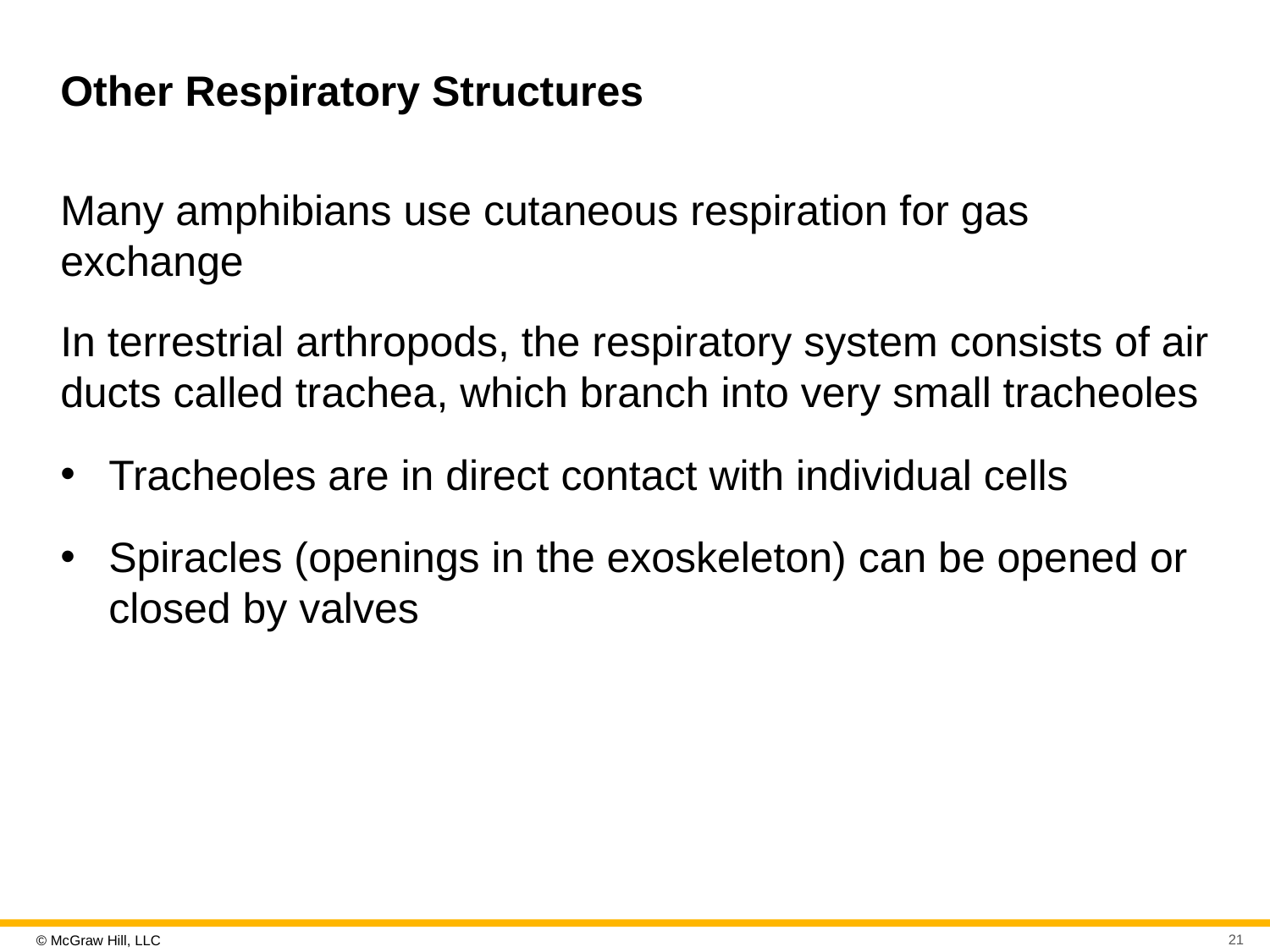

# Other Respiratory Structures
Many amphibians use cutaneous respiration for gas exchange
In terrestrial arthropods, the respiratory system consists of air ducts called trachea, which branch into very small tracheoles
Tracheoles are in direct contact with individual cells
Spiracles (openings in the exoskeleton) can be opened or closed by valves
21